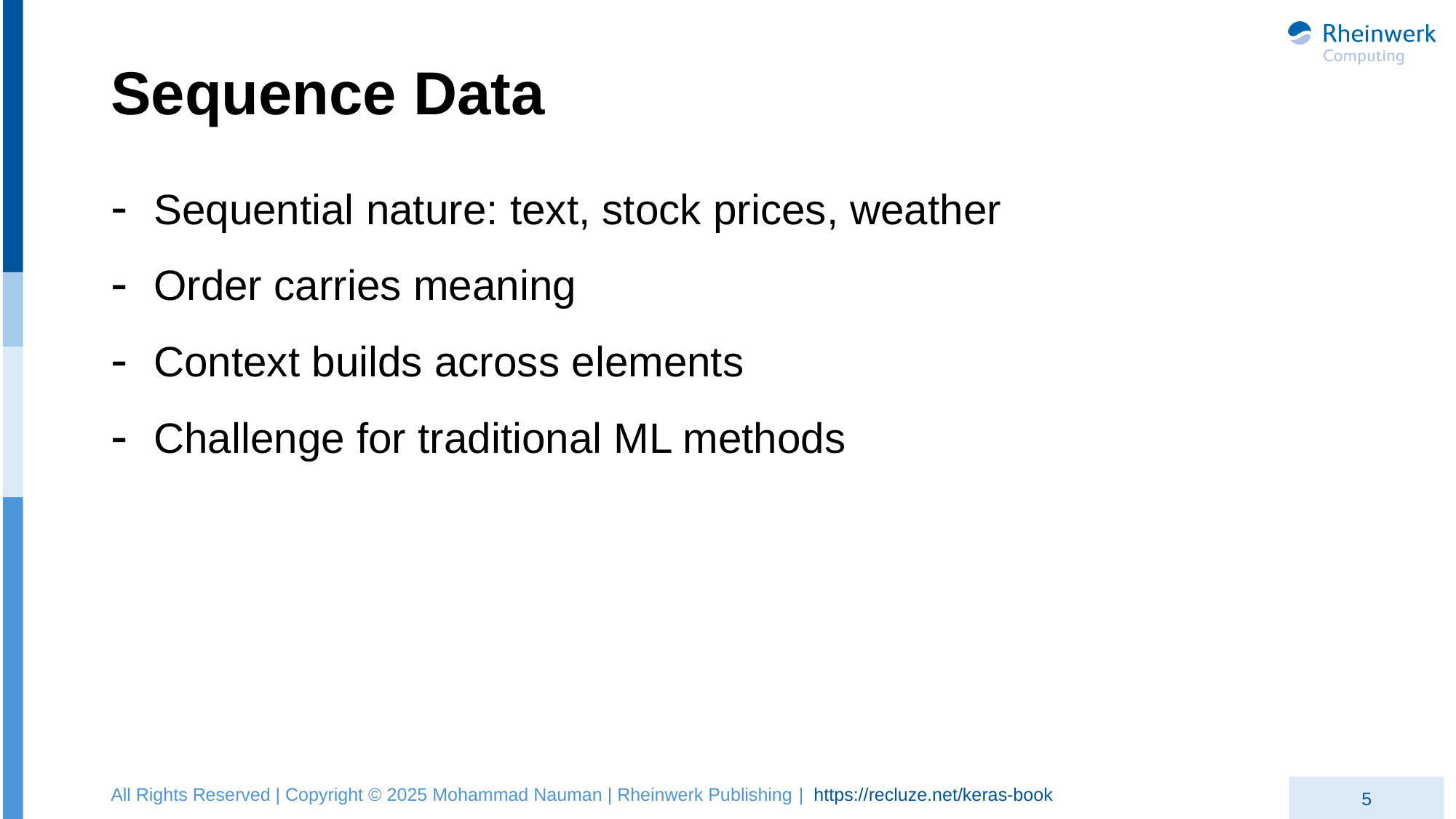

# Sequence Data
Sequential nature: text, stock prices, weather
Order carries meaning
Context builds across elements
Challenge for traditional ML methods